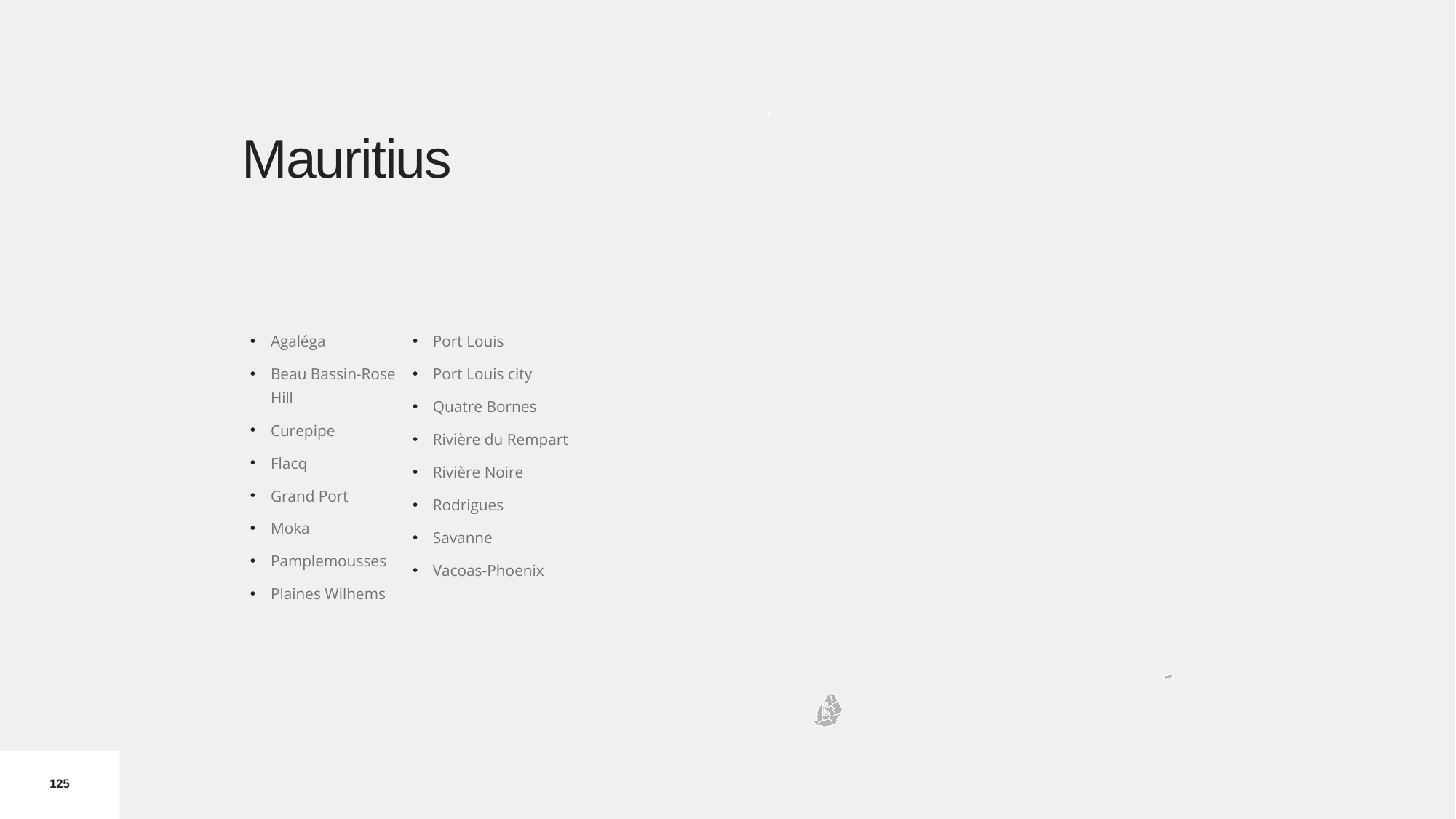

# Mauritius
Agaléga
Beau Bassin-Rose Hill
Curepipe
Flacq
Grand Port
Moka
Pamplemousses
Plaines Wilhems
Port Louis
Port Louis city
Quatre Bornes
Rivière du Rempart
Rivière Noire
Rodrigues
Savanne
Vacoas-Phoenix